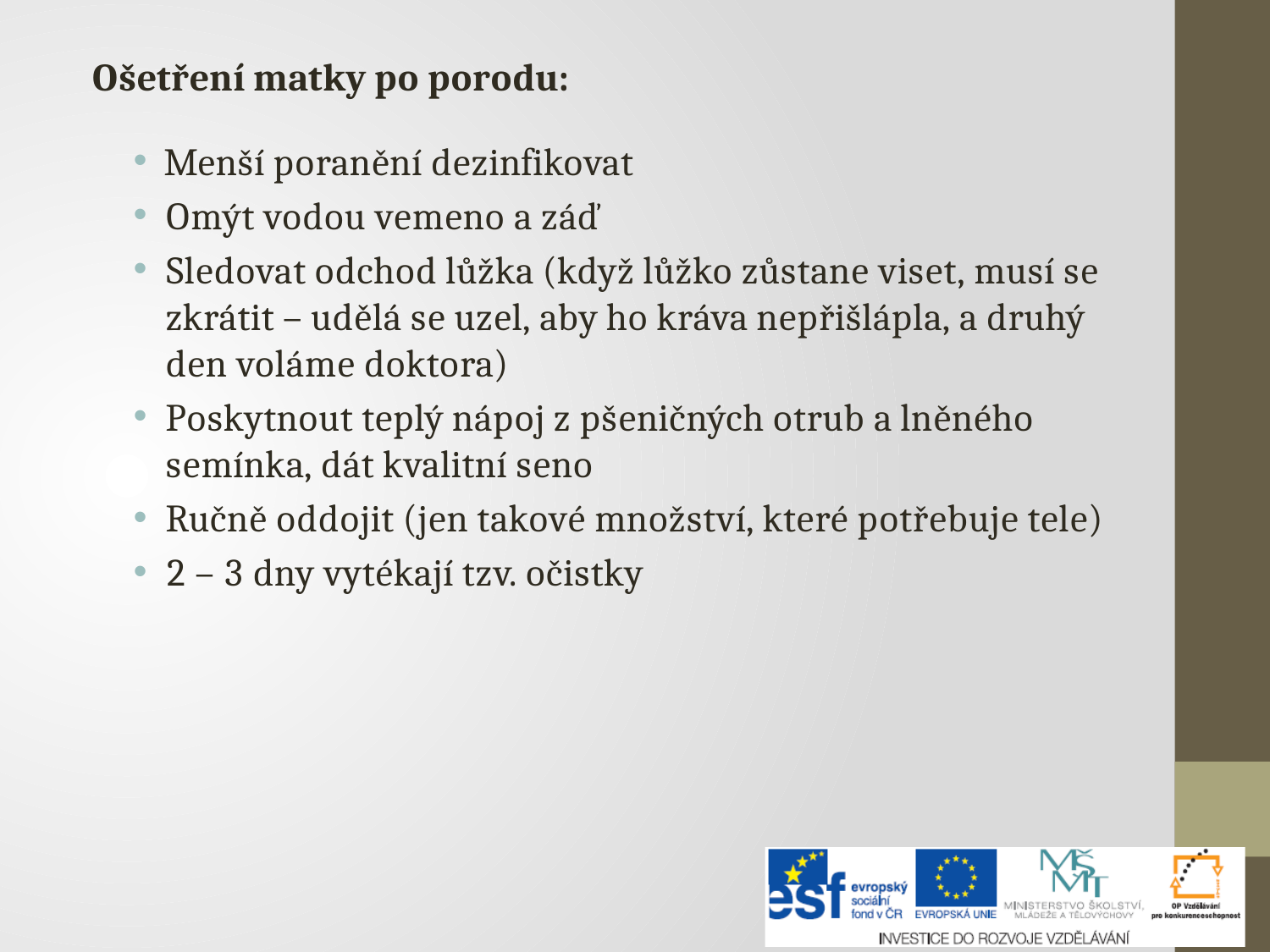

Ošetření matky po porodu:

Menší poranění dezinfikovat
Omýt vodou vemeno a záď
Sledovat odchod lůžka (když lůžko zůstane viset, musí se zkrátit – udělá se uzel, aby ho kráva nepřišlápla, a druhý den voláme doktora)
Poskytnout teplý nápoj z pšeničných otrub a lněného semínka, dát kvalitní seno
Ručně oddojit (jen takové množství, které potřebuje tele)
2 – 3 dny vytékají tzv. očistky